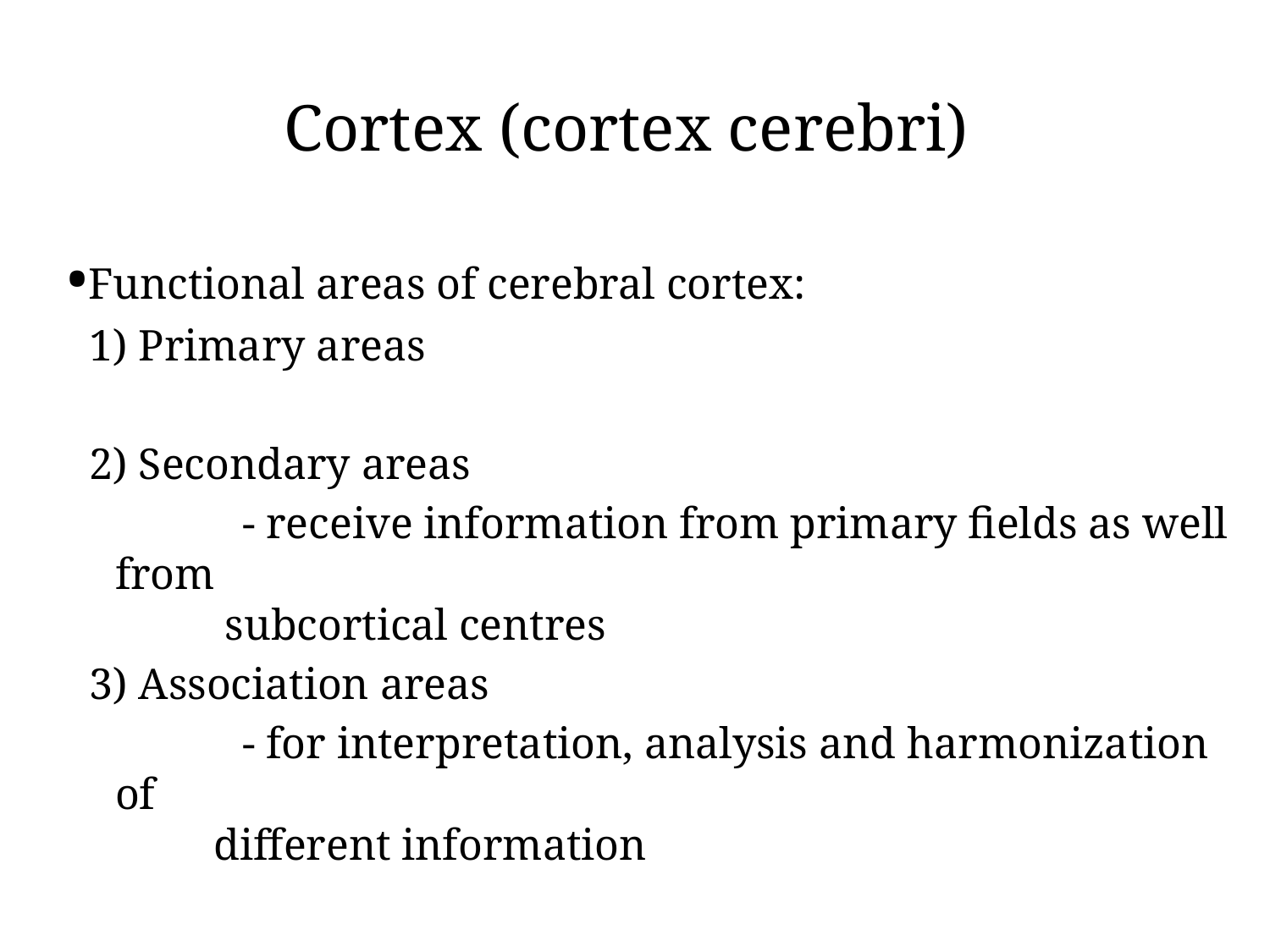

Cortex (cortex cerebri)
•Functional areas of cerebral cortex:
  1) Primary areas

  2) Secondary areas
		- receive information from primary fields as well from
          subcortical centres
  3) Association areas
		- for interpretation, analysis and harmonization of
         different information